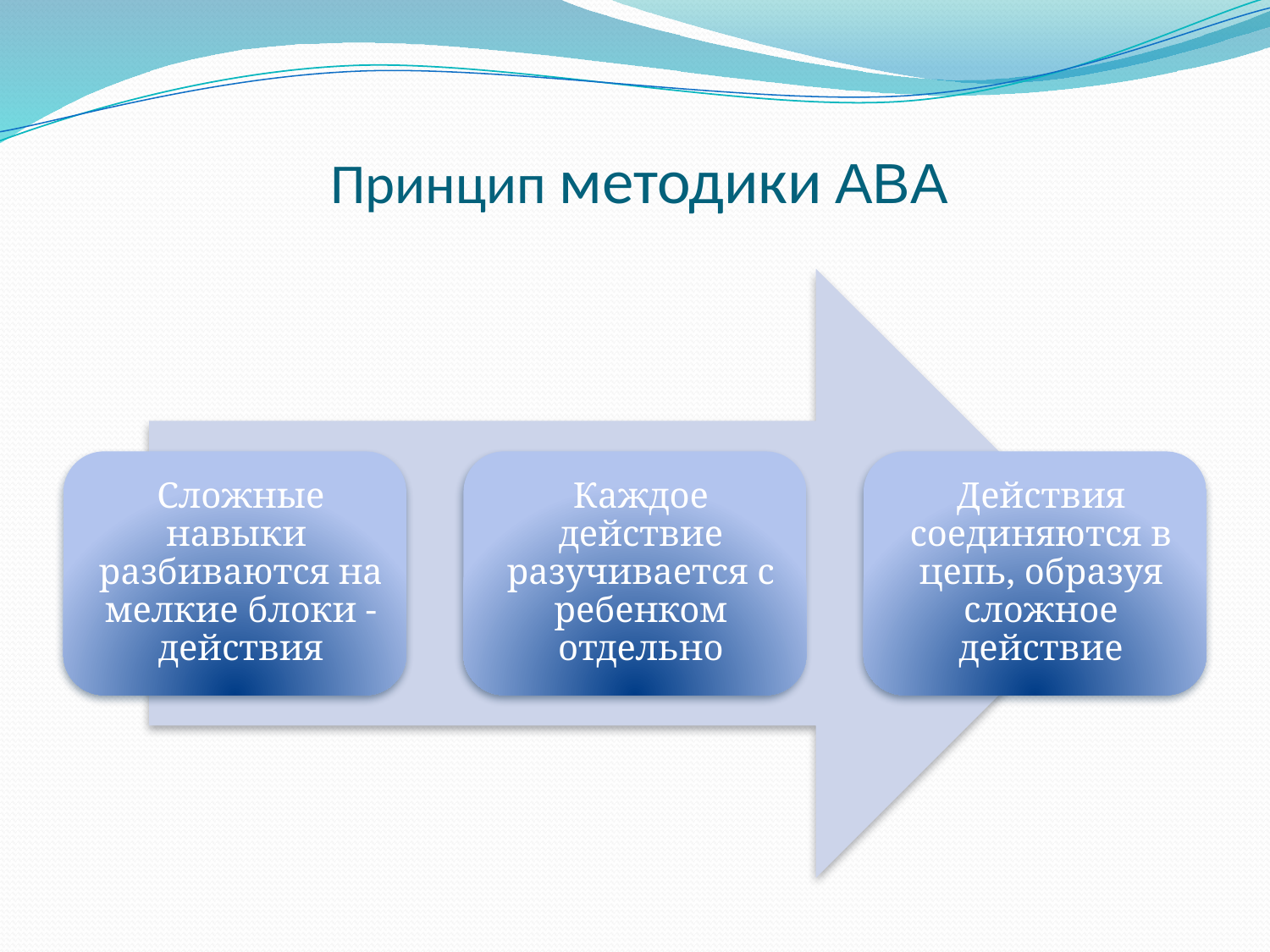

# Принцип методики ABA
Сложные навыки  разбиваются на мелкие блоки - действия
Каждое действие разучивается с ребенком отдельно
Действия соединяются в цепь, образуя сложное действие